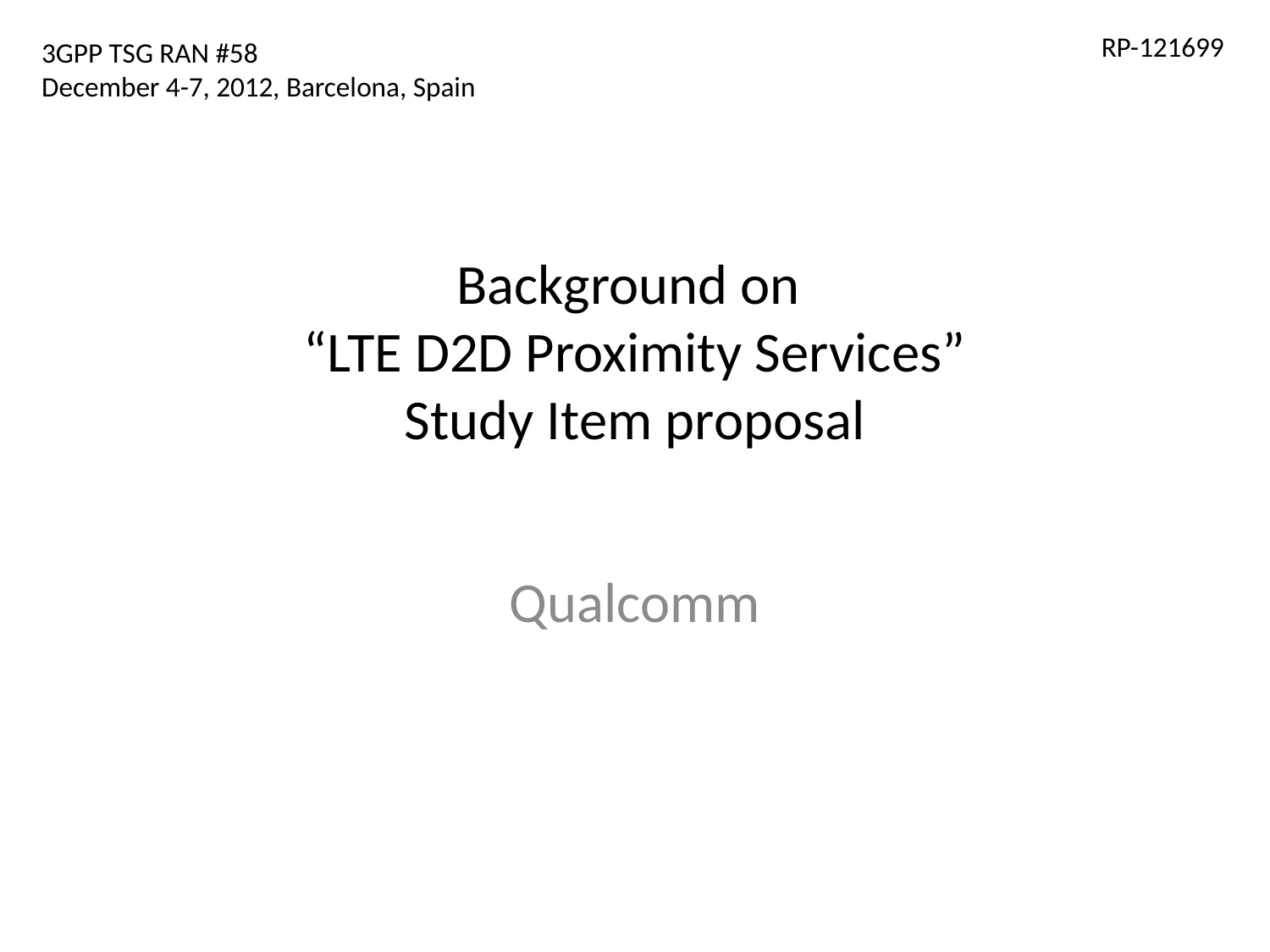

3GPP TSG RAN #58
December 4-7, 2012, Barcelona, Spain
RP-121699
# Background on “LTE D2D Proximity Services” Study Item proposal
Qualcomm